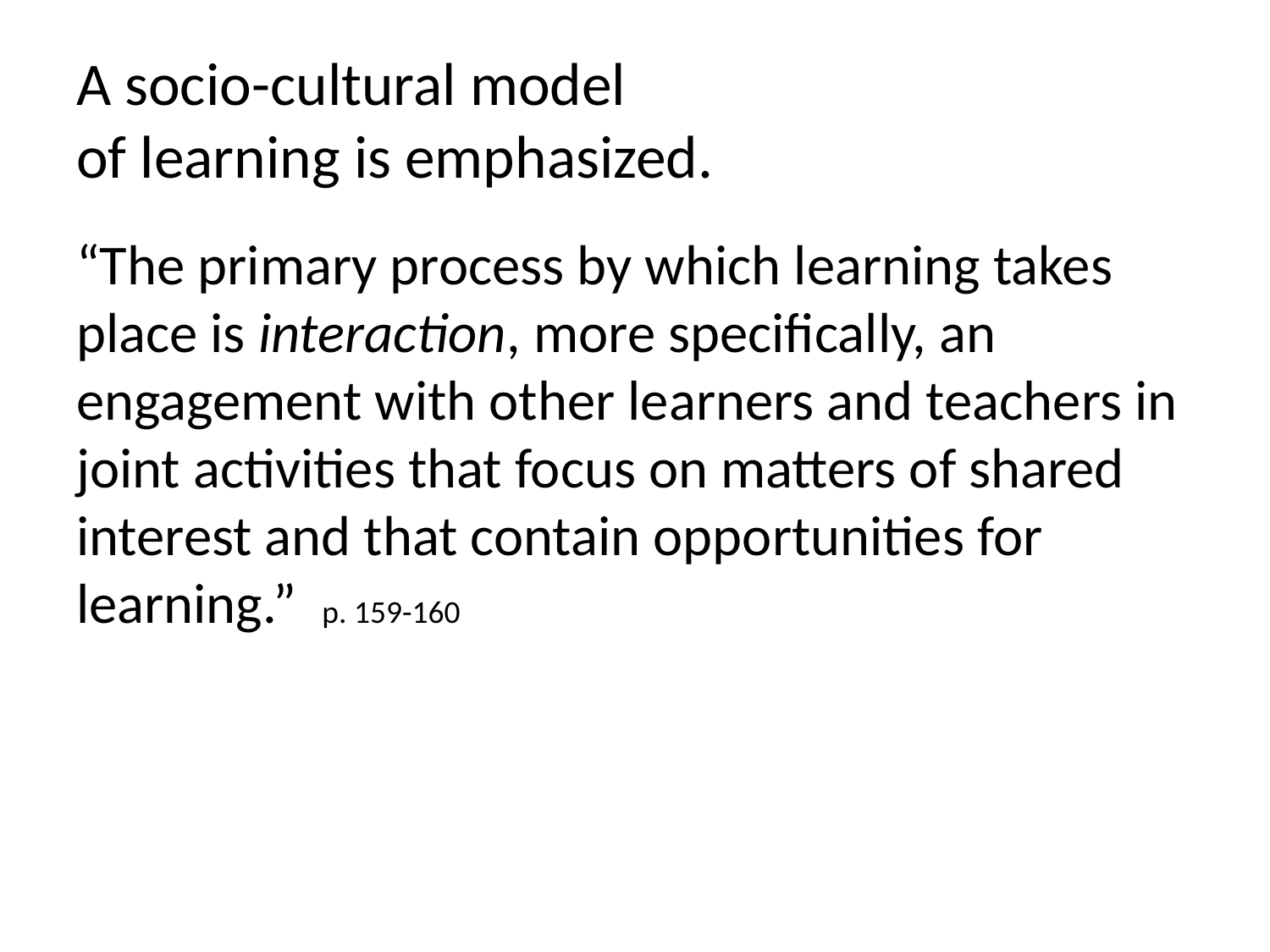

# A socio-cultural model of learning is emphasized.
“The primary process by which learning takes place is interaction, more specifically, an engagement with other learners and teachers in joint activities that focus on matters of shared interest and that contain opportunities for learning.”  p. 159-160